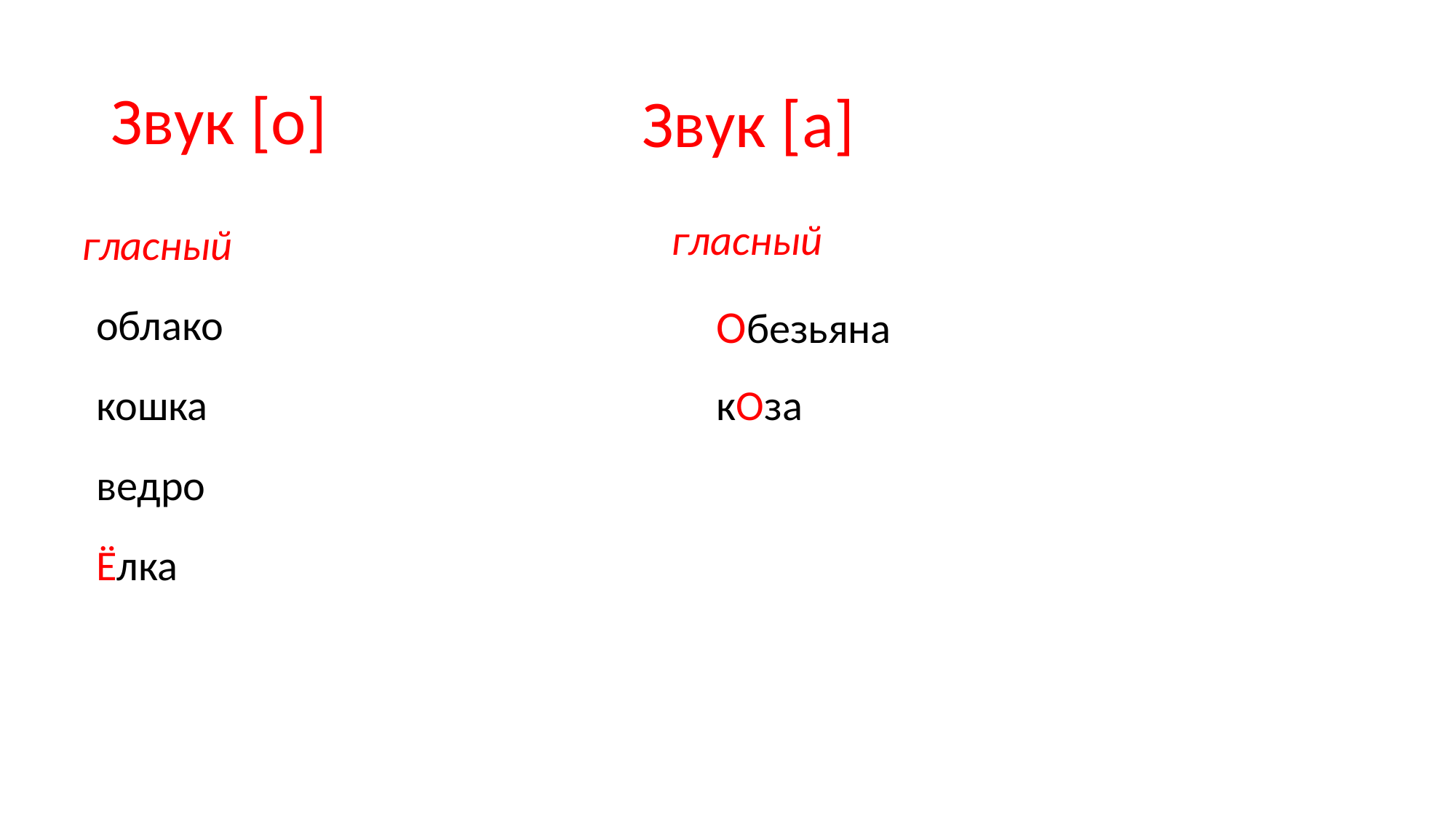

# Звук [о]
Звук [а]
гласный

гласный

облако
Обезьяна
кошка
кОза
ведро

Ёлка